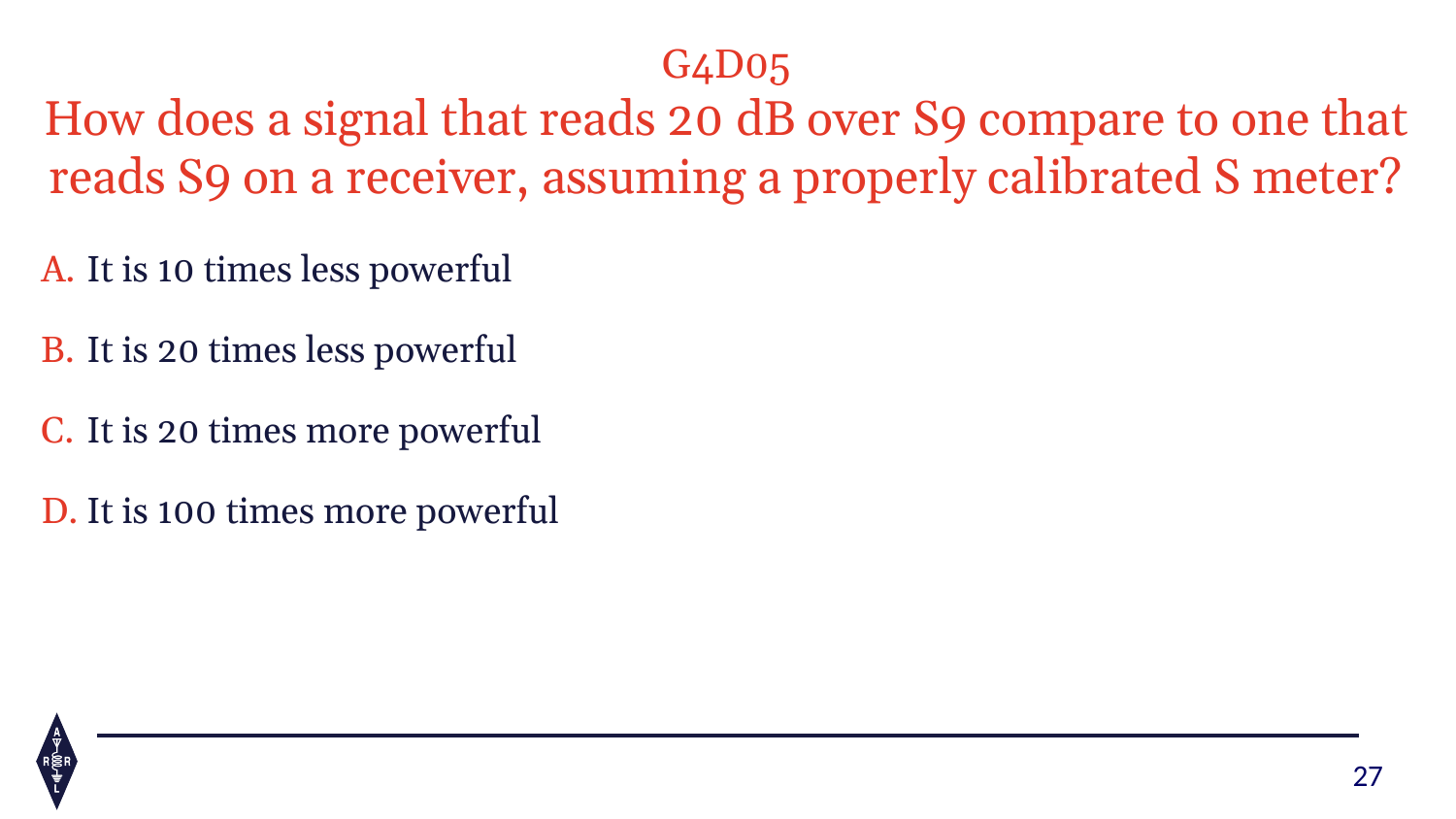

G4D05
How does a signal that reads 20 dB over S9 compare to one that reads S9 on a receiver, assuming a properly calibrated S meter?
It is 10 times less powerful
It is 20 times less powerful
It is 20 times more powerful
It is 100 times more powerful
27